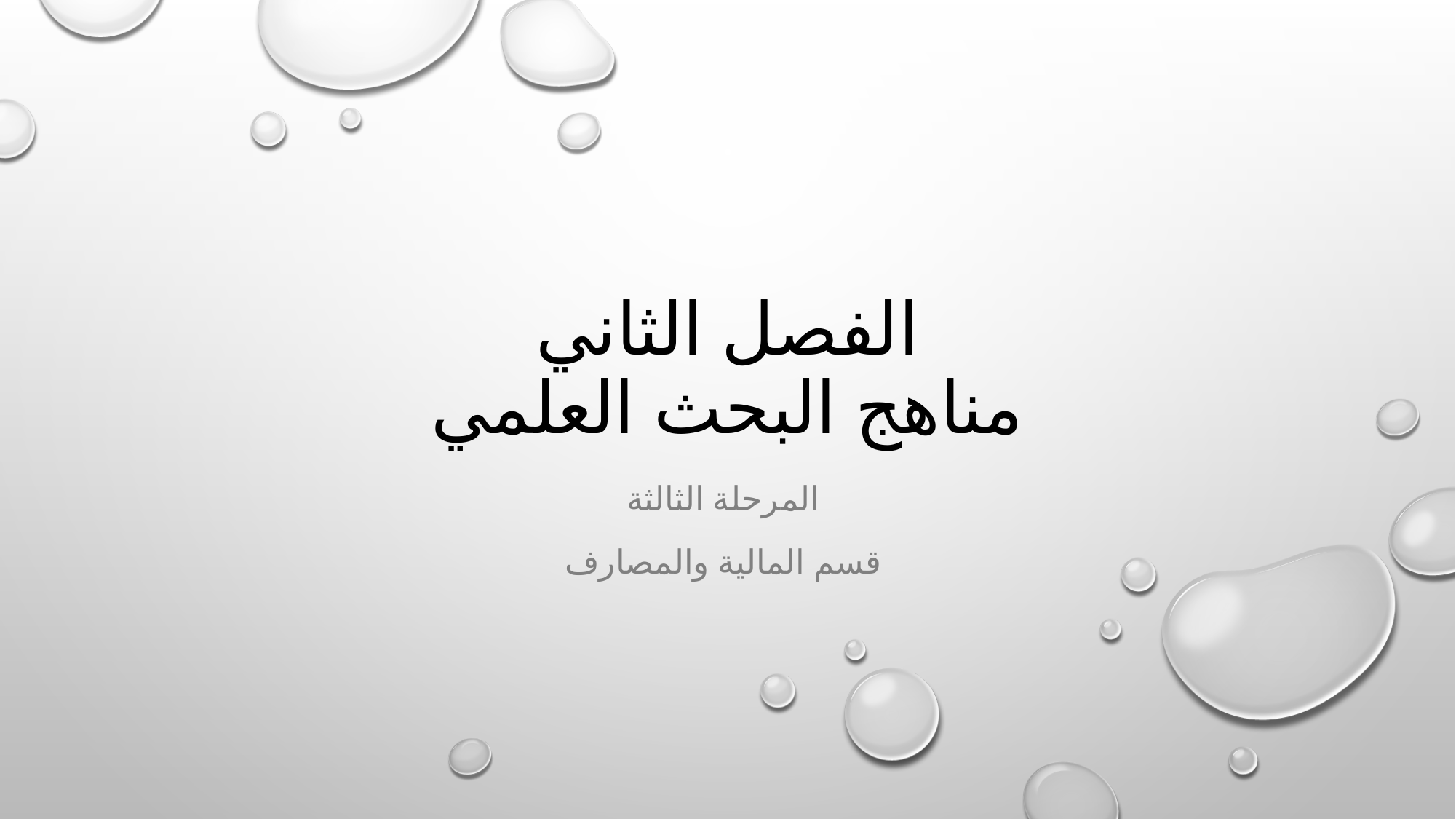

# الفصل الثاني مناهج البحث العلمي
المرحلة الثالثة
قسم المالية والمصارف